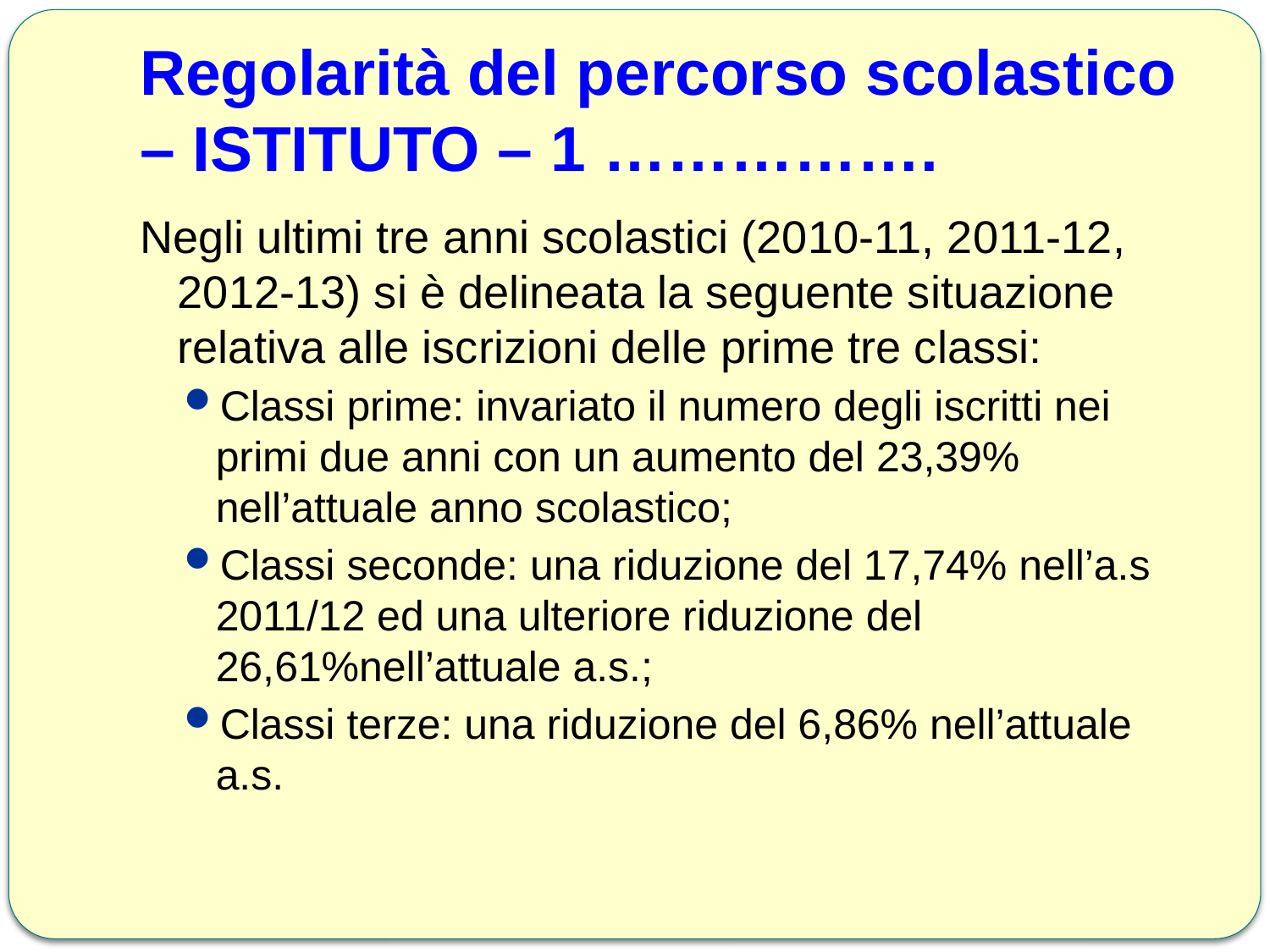

# Regolarità del percorso scolastico – ISTITUTO – 1 …………….
Negli ultimi tre anni scolastici (2010-11, 2011-12, 2012-13) si è delineata la seguente situazione relativa alle iscrizioni delle prime tre classi:
Classi prime: invariato il numero degli iscritti nei primi due anni con un aumento del 23,39% nell’attuale anno scolastico;
Classi seconde: una riduzione del 17,74% nell’a.s 2011/12 ed una ulteriore riduzione del 26,61%nell’attuale a.s.;
Classi terze: una riduzione del 6,86% nell’attuale a.s.